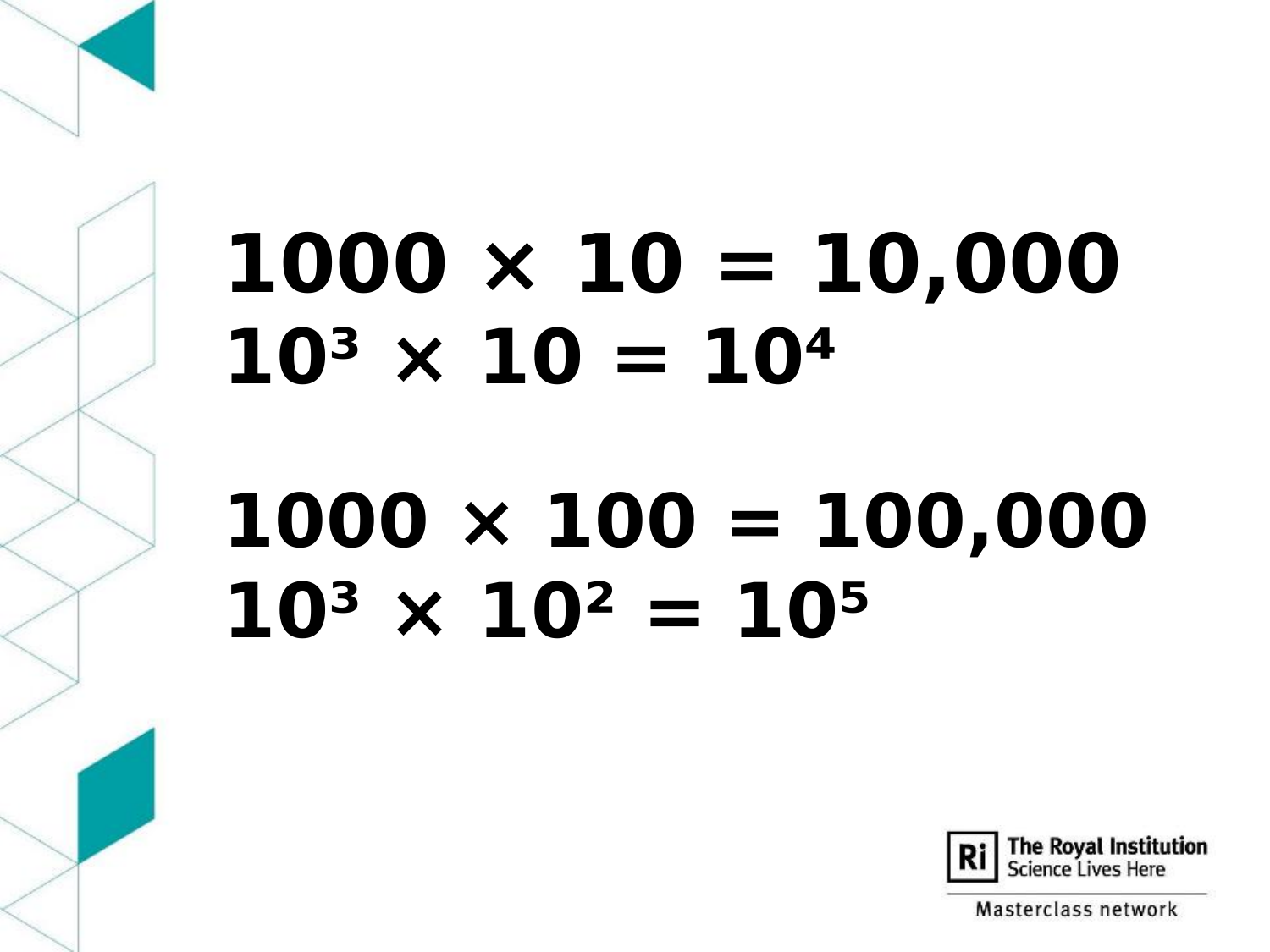

1000 × 10 = 10,000
10³ × 10 = 10⁴

1000 × 100 = 100,000
10³ × 10² = 10⁵